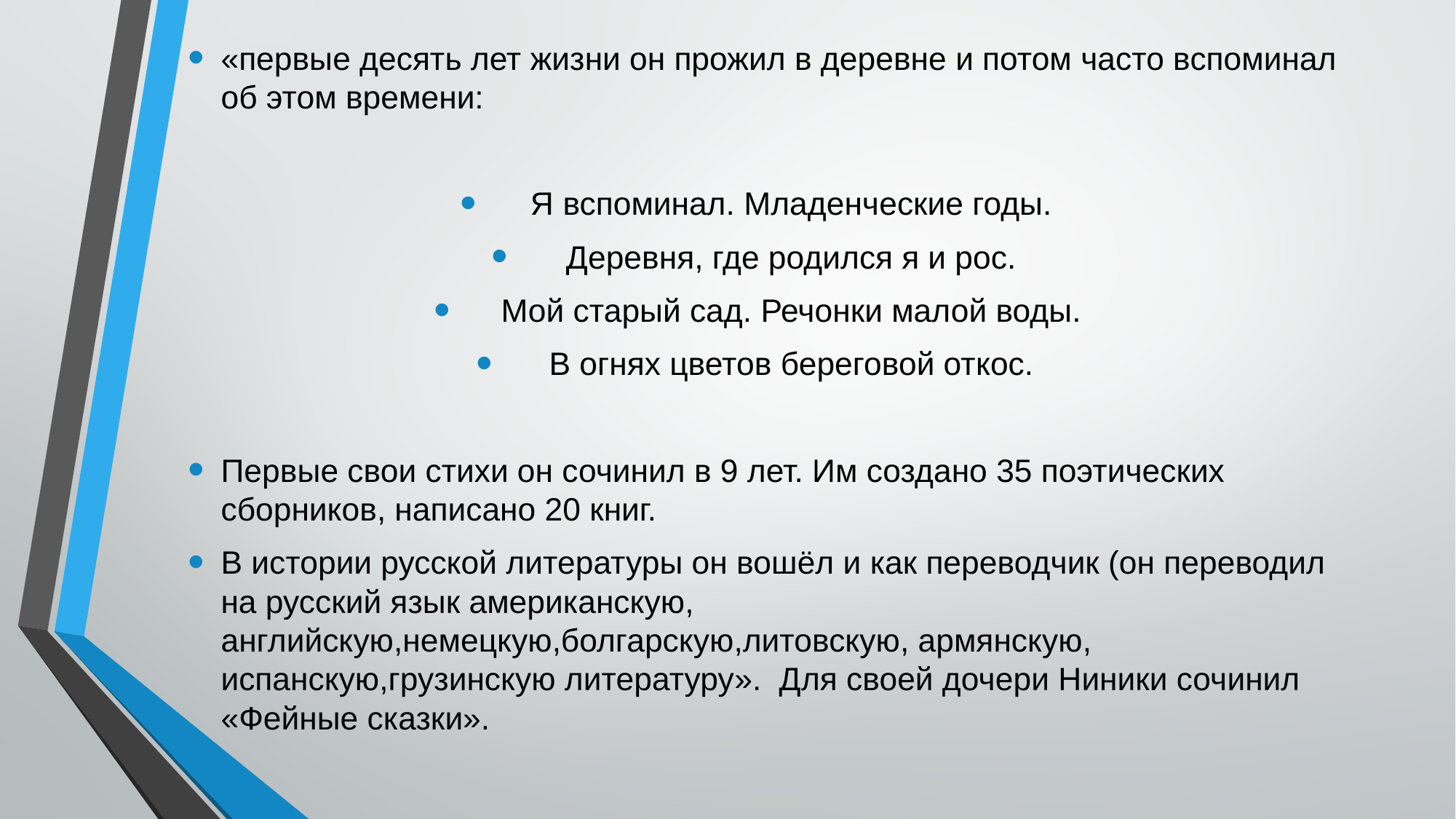

«первые десять лет жизни он прожил в деревне и потом часто вспоминал об этом времени:

Я вспоминал. Младенческие годы.
Деревня, где родился я и рос.
Мой старый сад. Речонки малой воды.
В огнях цветов береговой откос.

Первые свои стихи он сочинил в 9 лет. Им создано 35 поэтических сборников, написано 20 книг.
В истории русской литературы он вошёл и как переводчик (он переводил на русский язык американскую, английскую,немецкую,болгарскую,литовскую, армянскую, испанскую,грузинскую литературу».  Для своей дочери Ниники сочинил «Фейные сказки».
#